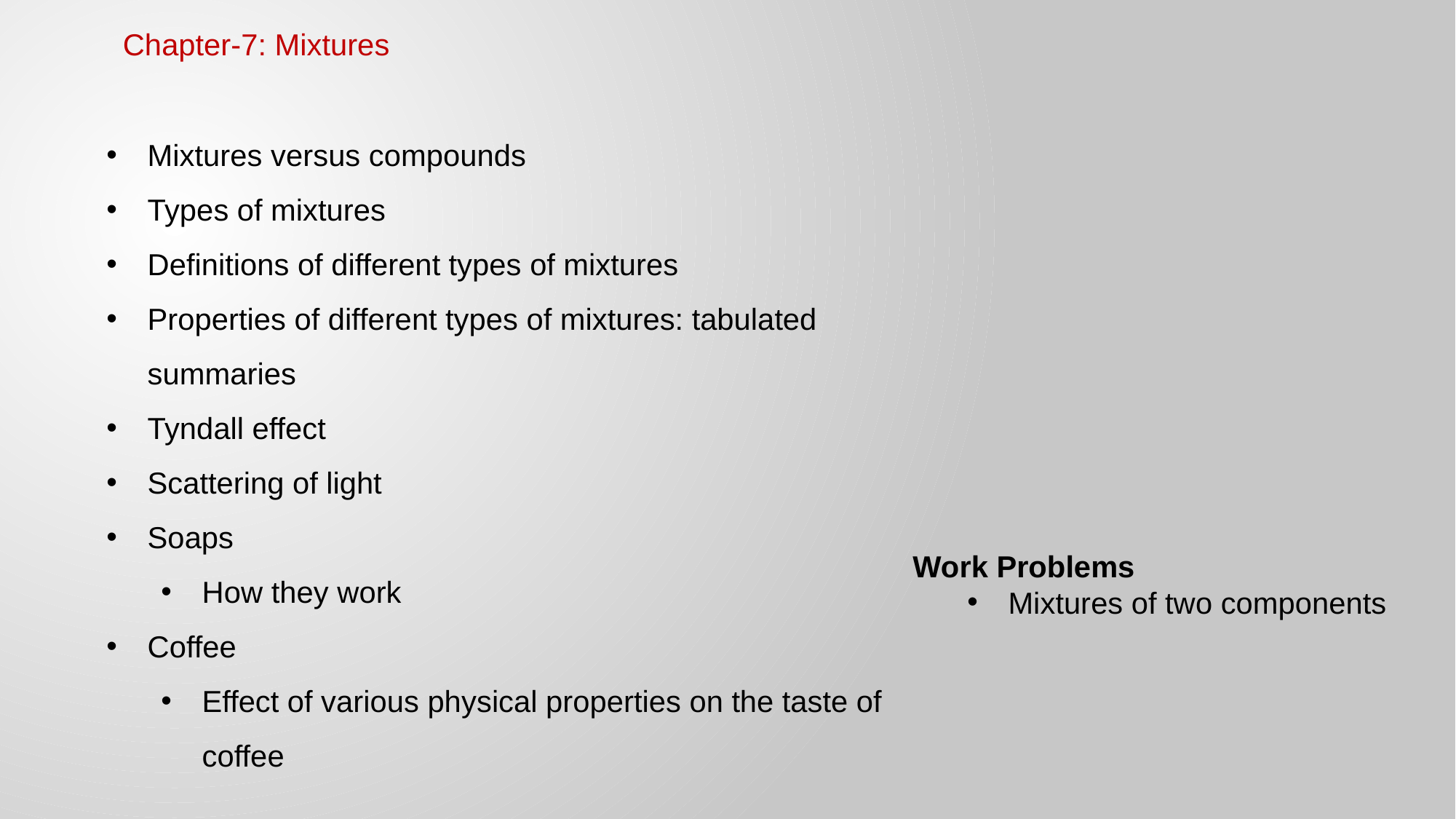

Chapter-7: Mixtures
Mixtures versus compounds
Types of mixtures
Definitions of different types of mixtures
Properties of different types of mixtures: tabulated summaries
Tyndall effect
Scattering of light
Soaps
How they work
Coffee
Effect of various physical properties on the taste of coffee

Work Problems
Mixtures of two components